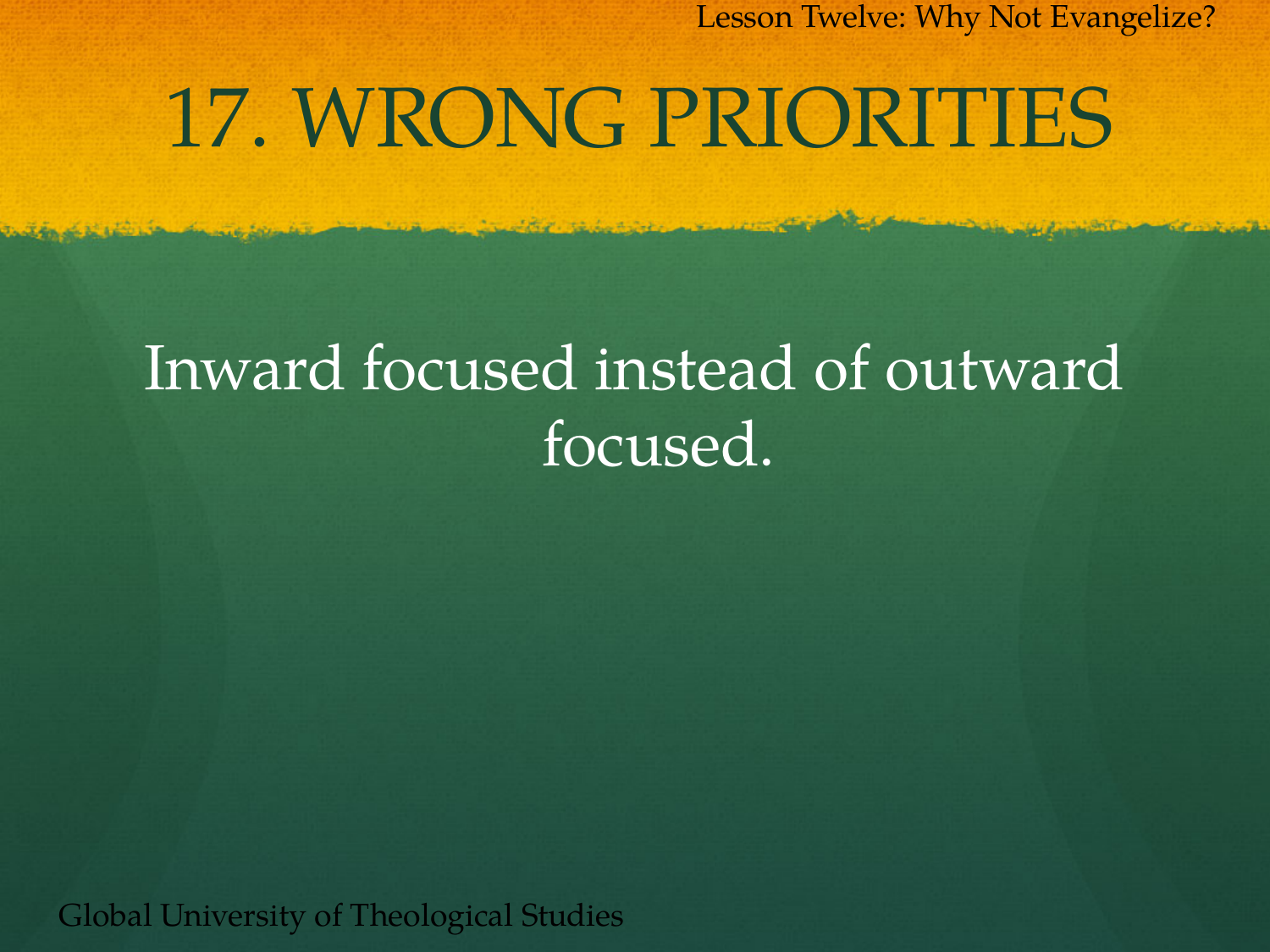

Lesson Twelve: Why Not Evangelize?

# 17. Wrong Priorities
Inward focused instead of outward focused.
Global University of Theological Studies